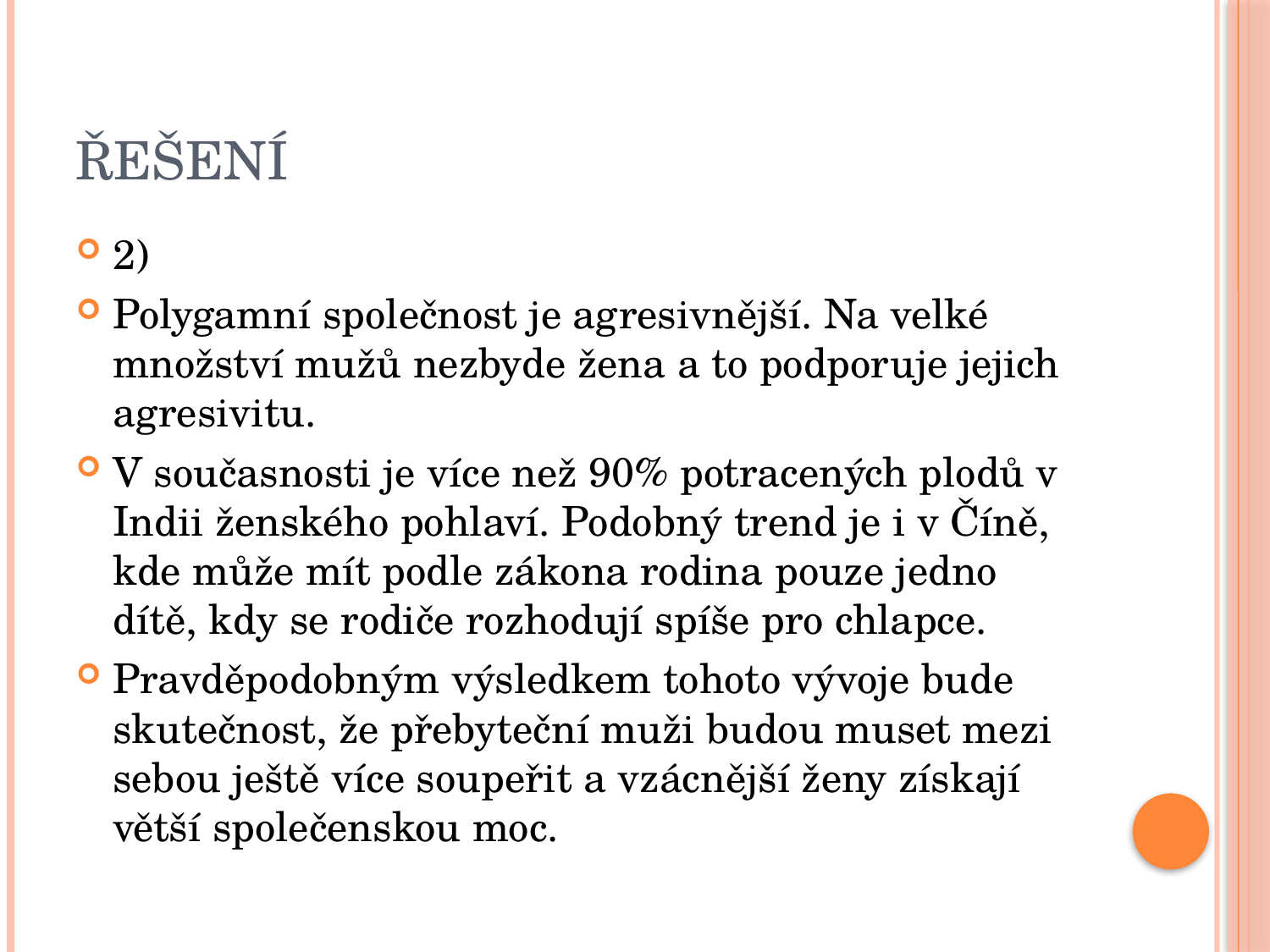

# ŘEŠENÍ
2)
Polygamní společnost je agresivnější. Na velké množství mužů nezbyde žena a to podporuje jejich agresivitu.
V současnosti je více než 90% potracených plodů v Indii ženského pohlaví. Podobný trend je i v Číně, kde může mít podle zákona rodina pouze jedno dítě, kdy se rodiče rozhodují spíše pro chlapce.
Pravděpodobným výsledkem tohoto vývoje bude skutečnost, že přebyteční muži budou muset mezi sebou ještě více soupeřit a vzácnější ženy získají větší společenskou moc.